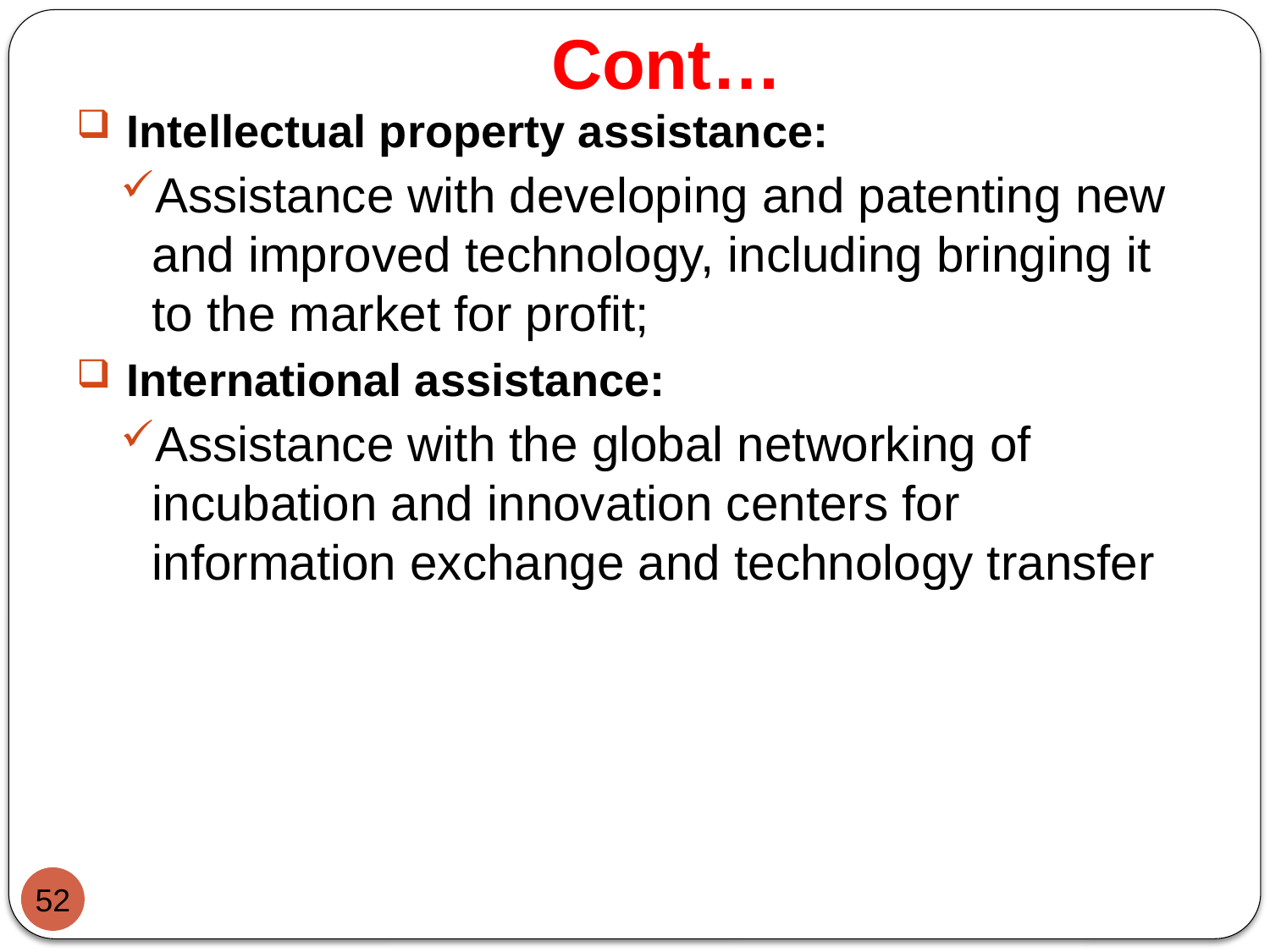

# Cont…
 Intellectual property assistance:
Assistance with developing and patenting new and improved technology, including bringing it to the market for profit;
 International assistance:
Assistance with the global networking of incubation and innovation centers for information exchange and technology transfer

52